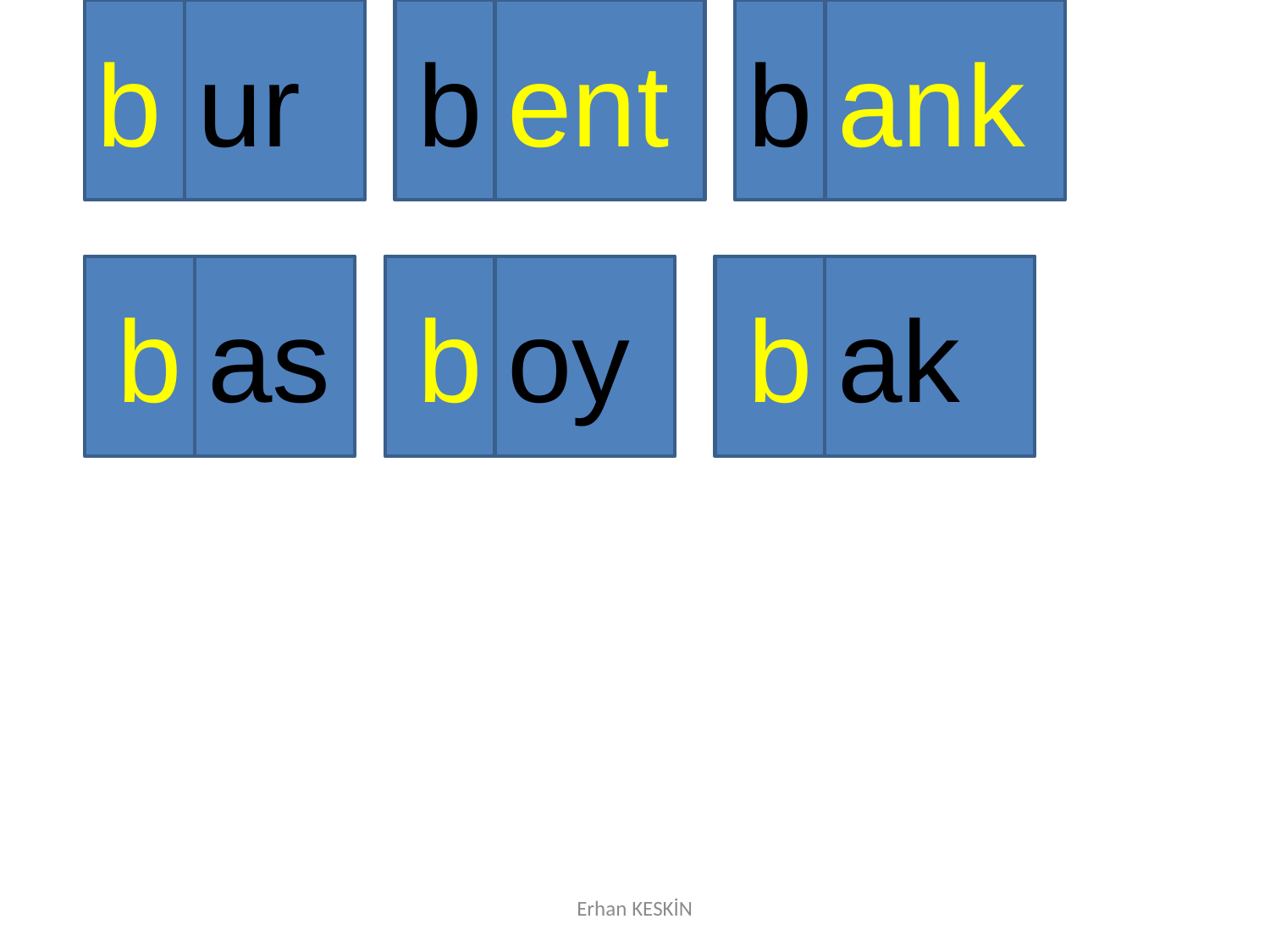

b
ur
b
ent
b
ank
b
as
b
oy
b
ak
Erhan KESKİN